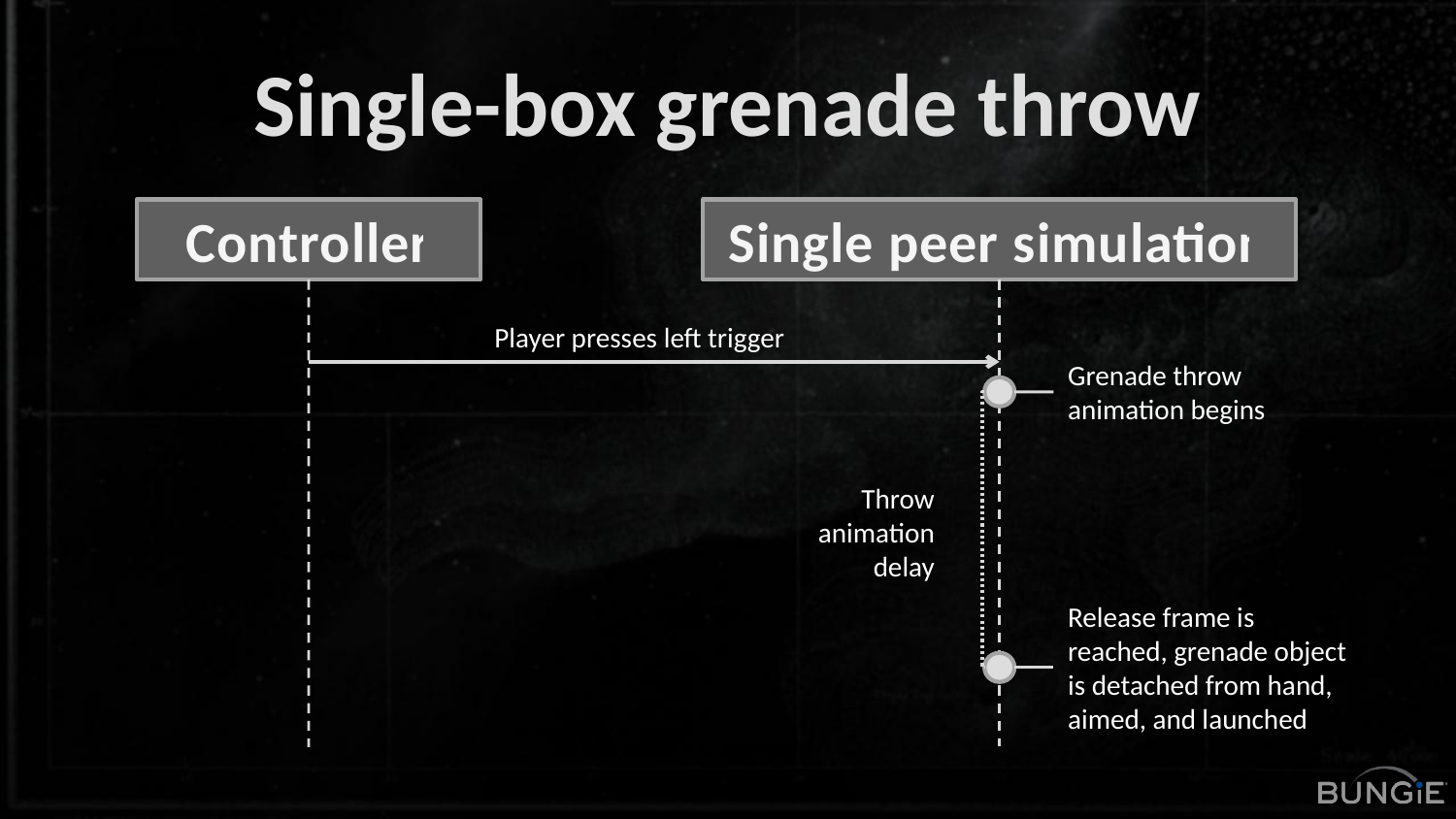

# Single-box grenade throw
Controller
Single peer simulation
Player presses left trigger
Grenade throw animation begins

Throw animation delay
Release frame is reached, grenade object is detached from hand, aimed, and launched